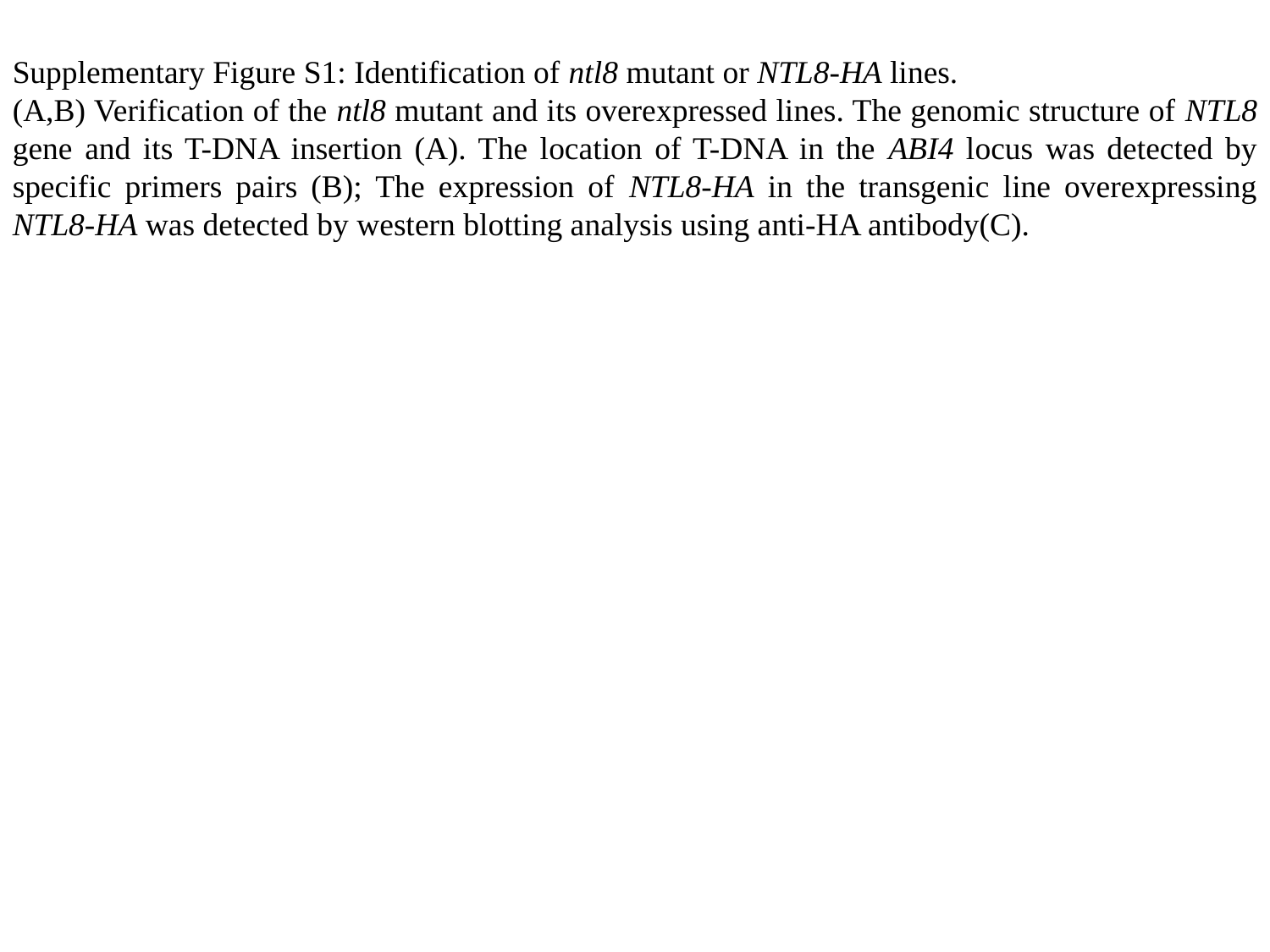

Supplementary Figure S1: Identification of ntl8 mutant or NTL8-HA lines.
(A,B) Verification of the ntl8 mutant and its overexpressed lines. The genomic structure of NTL8 gene and its T-DNA insertion (A). The location of T-DNA in the ABI4 locus was detected by specific primers pairs (B); The expression of NTL8-HA in the transgenic line overexpressing NTL8-HA was detected by western blotting analysis using anti-HA antibody(C).